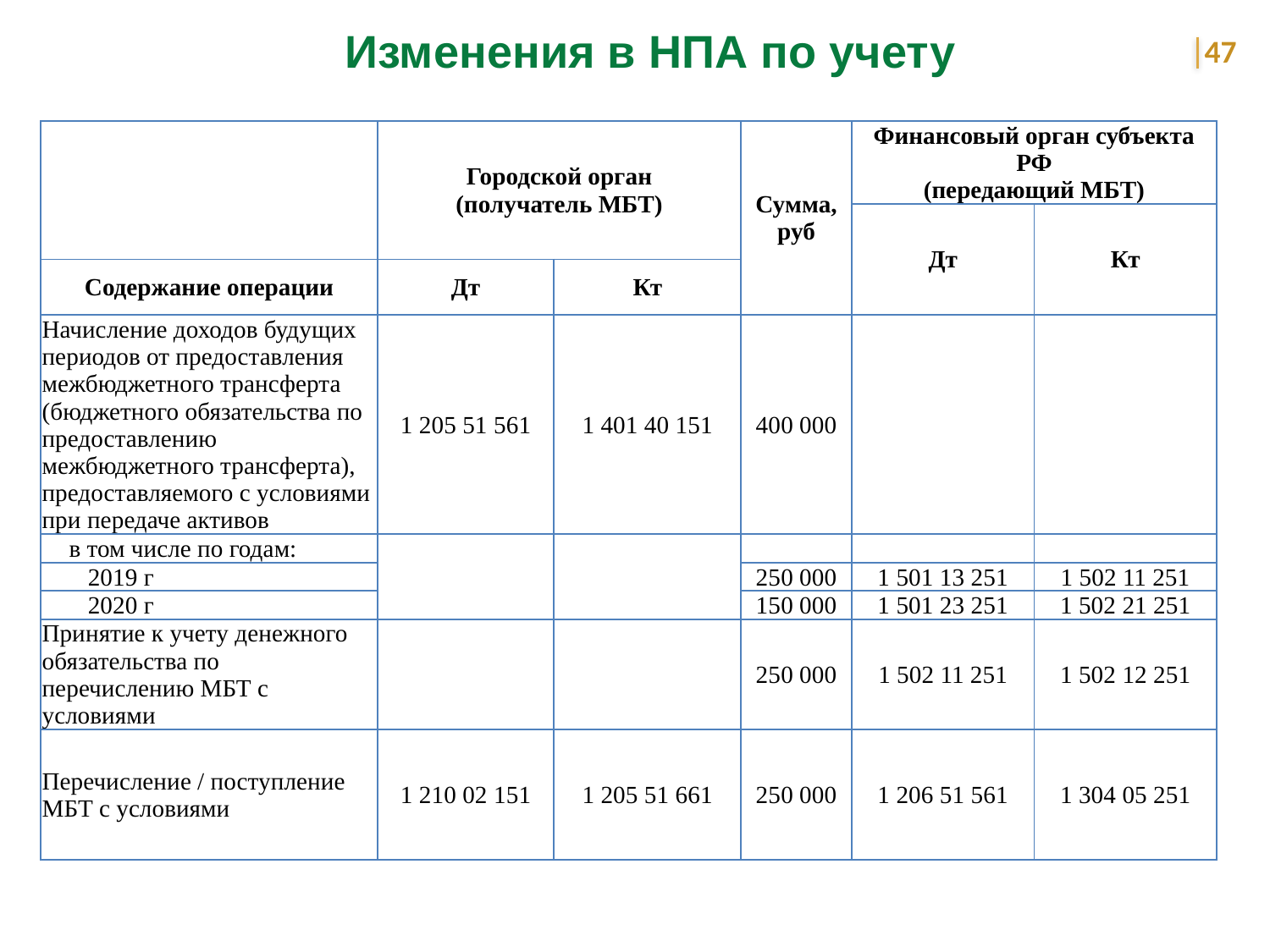

Изменения в НПА по учету
47
|  | Городской орган (получатель МБТ) |  | Сумма, руб | Финансовый орган субъекта РФ (передающий МБТ) |  |
| --- | --- | --- | --- | --- | --- |
|  |  |  |  | Дт | Кт |
| Содержание операции | Дт | Кт |  |  |  |
| Начисление доходов будущих периодов от предоставления межбюджетного трансферта (бюджетного обязательства по предоставлению межбюджетного трансферта), предоставляемого с условиями при передаче активов | 1 205 51 561 | 1 401 40 151 | 400 000 |  |  |
| в том числе по годам: |  |  |  |  |  |
| 2019 г |  |  | 250 000 | 1 501 13 251 | 1 502 11 251 |
| 2020 г |  |  | 150 000 | 1 501 23 251 | 1 502 21 251 |
| Принятие к учету денежного обязательства по перечислению МБТ с условиями |  |  | 250 000 | 1 502 11 251 | 1 502 12 251 |
| Перечисление / поступление МБТ с условиями | 1 210 02 151 | 1 205 51 661 | 250 000 | 1 206 51 561 | 1 304 05 251 |